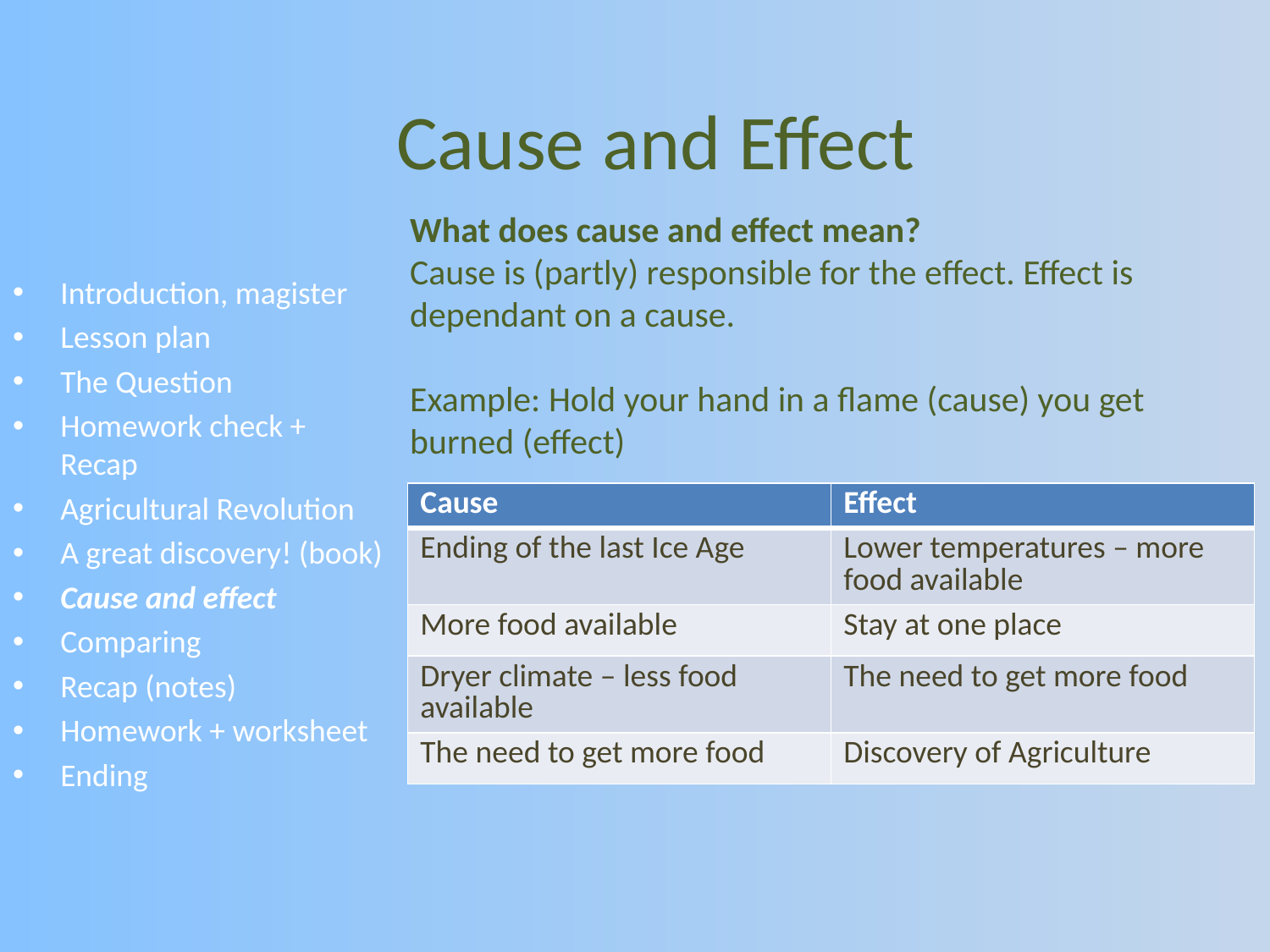

Cause and Effect
What does cause and effect mean?
Cause is (partly) responsible for the effect. Effect is dependant on a cause.

Example: Hold your hand in a flame (cause) you get burned (effect)
Introduction, magister
Lesson plan
The Question
Homework check + Recap
Agricultural Revolution
A great discovery! (book)
Cause and effect
Comparing
Recap (notes)
Homework + worksheet
Ending
| Cause | Effect |
| --- | --- |
| Ending of the last Ice Age | Lower temperatures – more food available |
| More food available | Stay at one place |
| Dryer climate – less food available | The need to get more food |
| The need to get more food | Discovery of Agriculture |